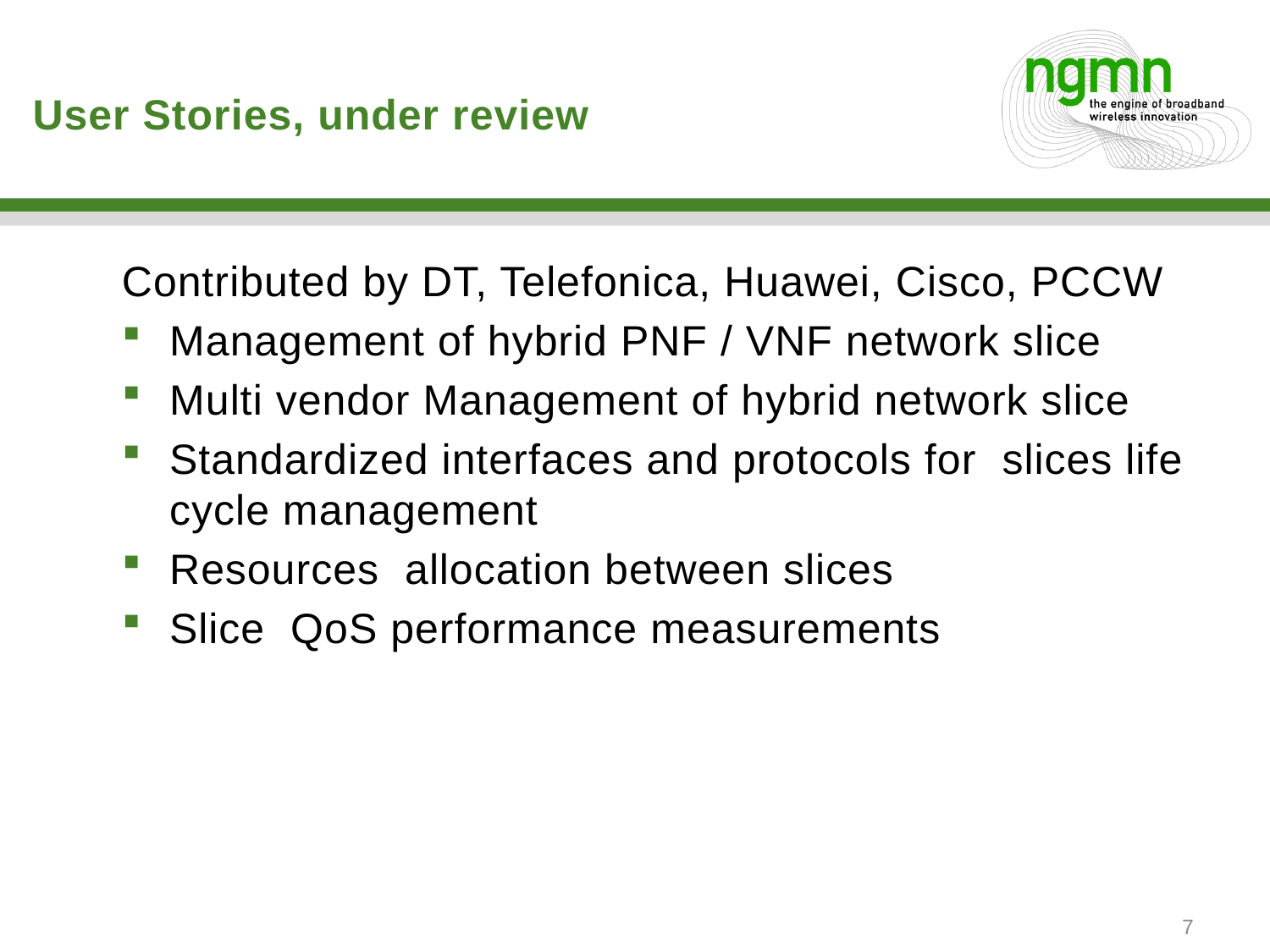

# User Stories, under review
Contributed by DT, Telefonica, Huawei, Cisco, PCCW
Management of hybrid PNF / VNF network slice
Multi vendor Management of hybrid network slice
Standardized interfaces and protocols for  slices life cycle management
Resources  allocation between slices
Slice  QoS performance measurements
7